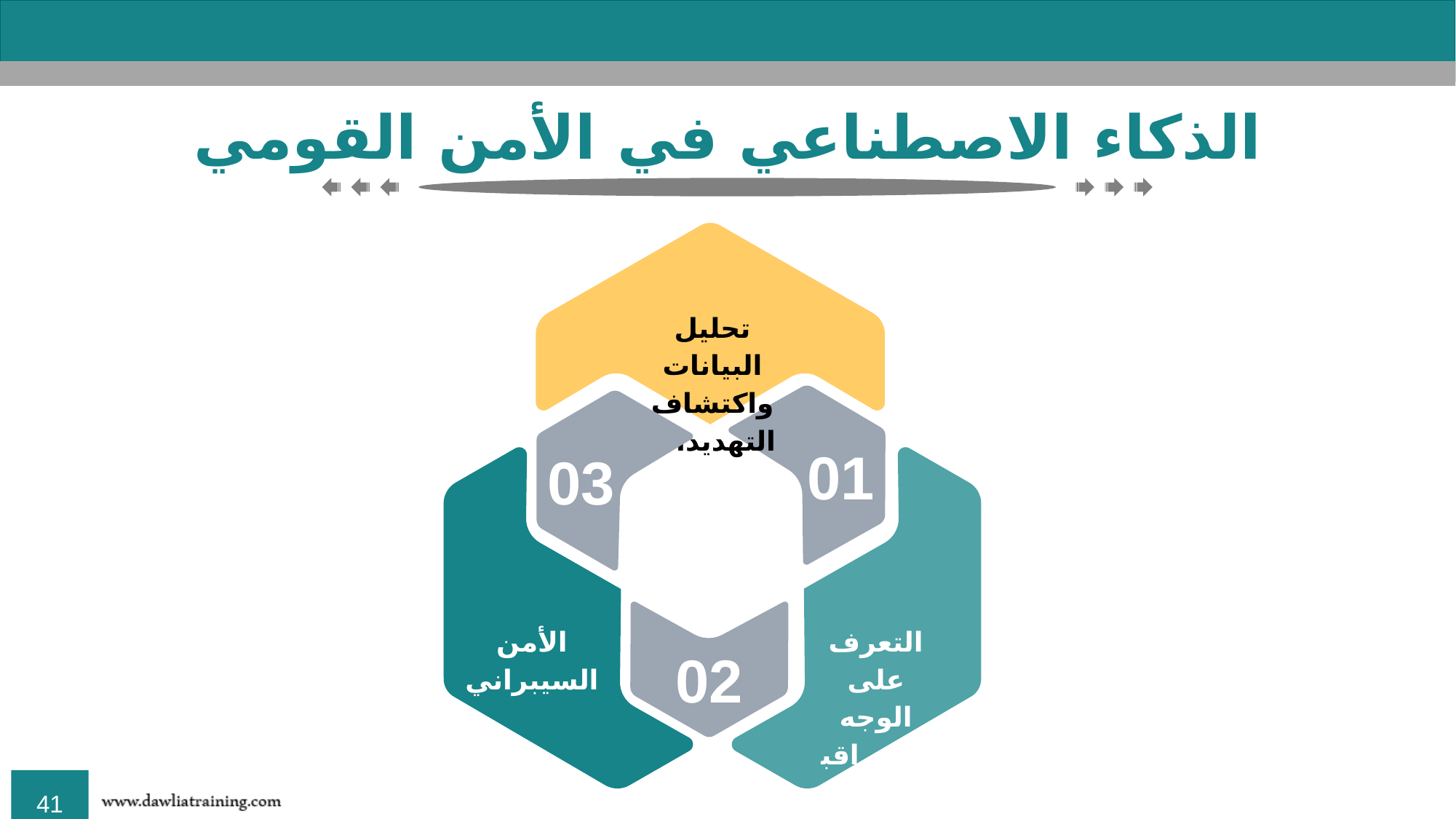

الذكاء الاصطناعي في الأمن القومي

تحليل البيانات واكتشاف التهديدات

01
03

الأمن السيبراني

02
التعرف على الوجه والمراقبة